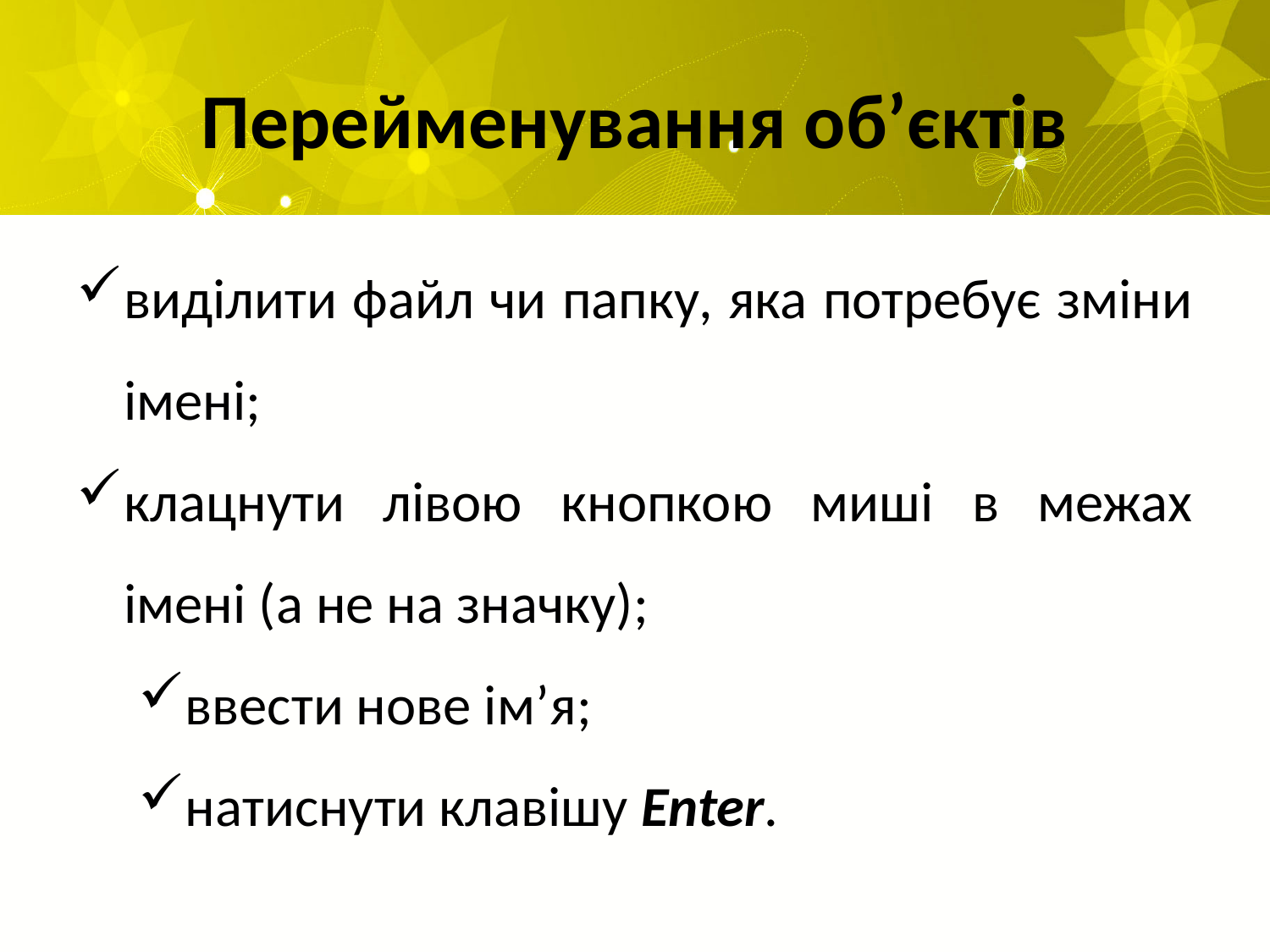

# Перейменування об’єктів
виділити файл чи папку, яка потребує зміни імені;
клацнути лівою кнопкою миші в межах імені (а не на значку);
ввести нове ім’я;
натиснути клавішу Enter.